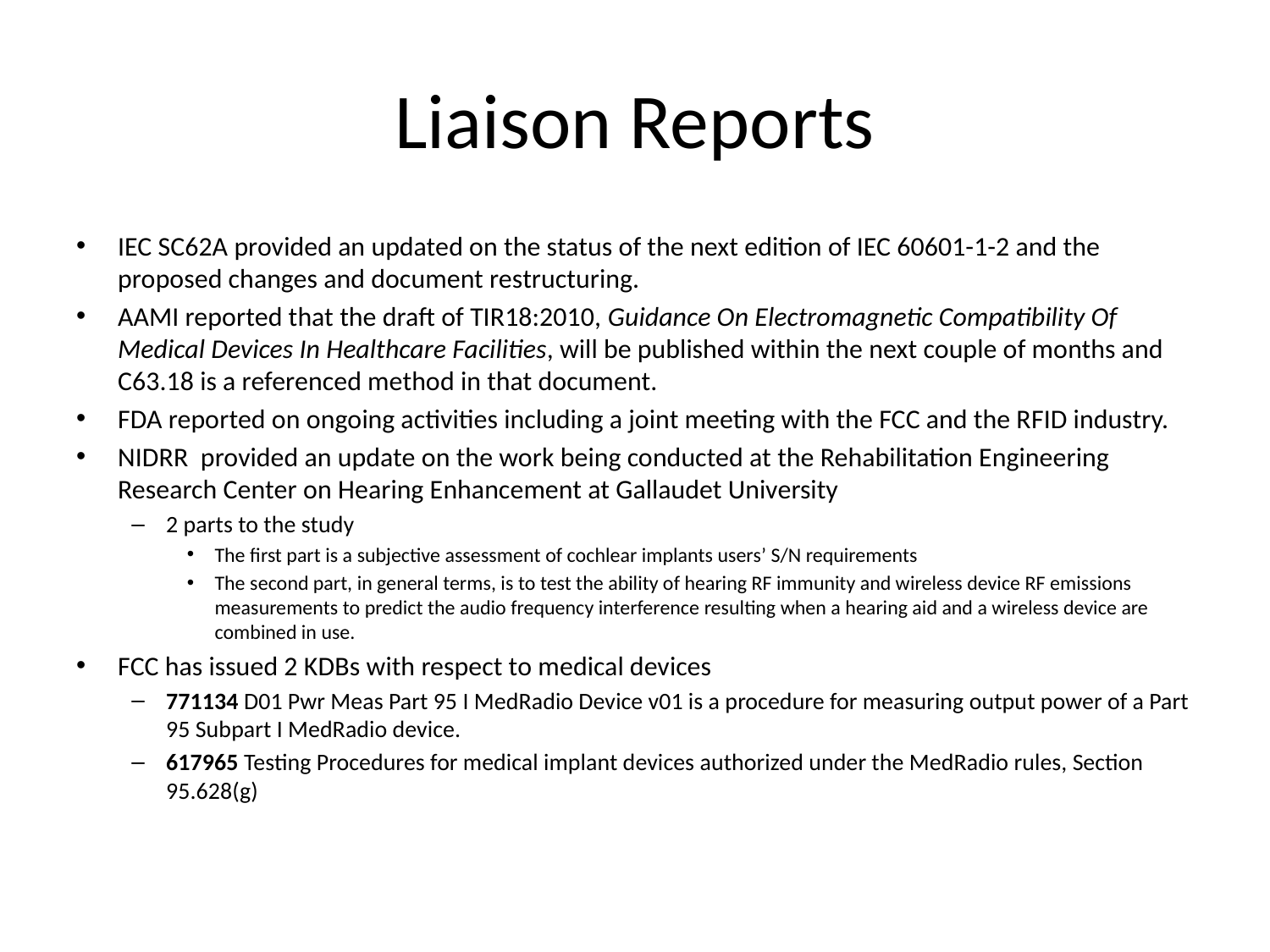

# Liaison Reports
IEC SC62A provided an updated on the status of the next edition of IEC 60601-1-2 and the proposed changes and document restructuring.
AAMI reported that the draft of TIR18:2010, Guidance On Electromagnetic Compatibility Of Medical Devices In Healthcare Facilities, will be published within the next couple of months and C63.18 is a referenced method in that document.
FDA reported on ongoing activities including a joint meeting with the FCC and the RFID industry.
NIDRR  provided an update on the work being conducted at the Rehabilitation Engineering Research Center on Hearing Enhancement at Gallaudet University
2 parts to the study
The first part is a subjective assessment of cochlear implants users’ S/N requirements
The second part, in general terms, is to test the ability of hearing RF immunity and wireless device RF emissions measurements to predict the audio frequency interference resulting when a hearing aid and a wireless device are combined in use.
FCC has issued 2 KDBs with respect to medical devices
771134 D01 Pwr Meas Part 95 I MedRadio Device v01 is a procedure for measuring output power of a Part 95 Subpart I MedRadio device.
617965 Testing Procedures for medical implant devices authorized under the MedRadio rules, Section 95.628(g)